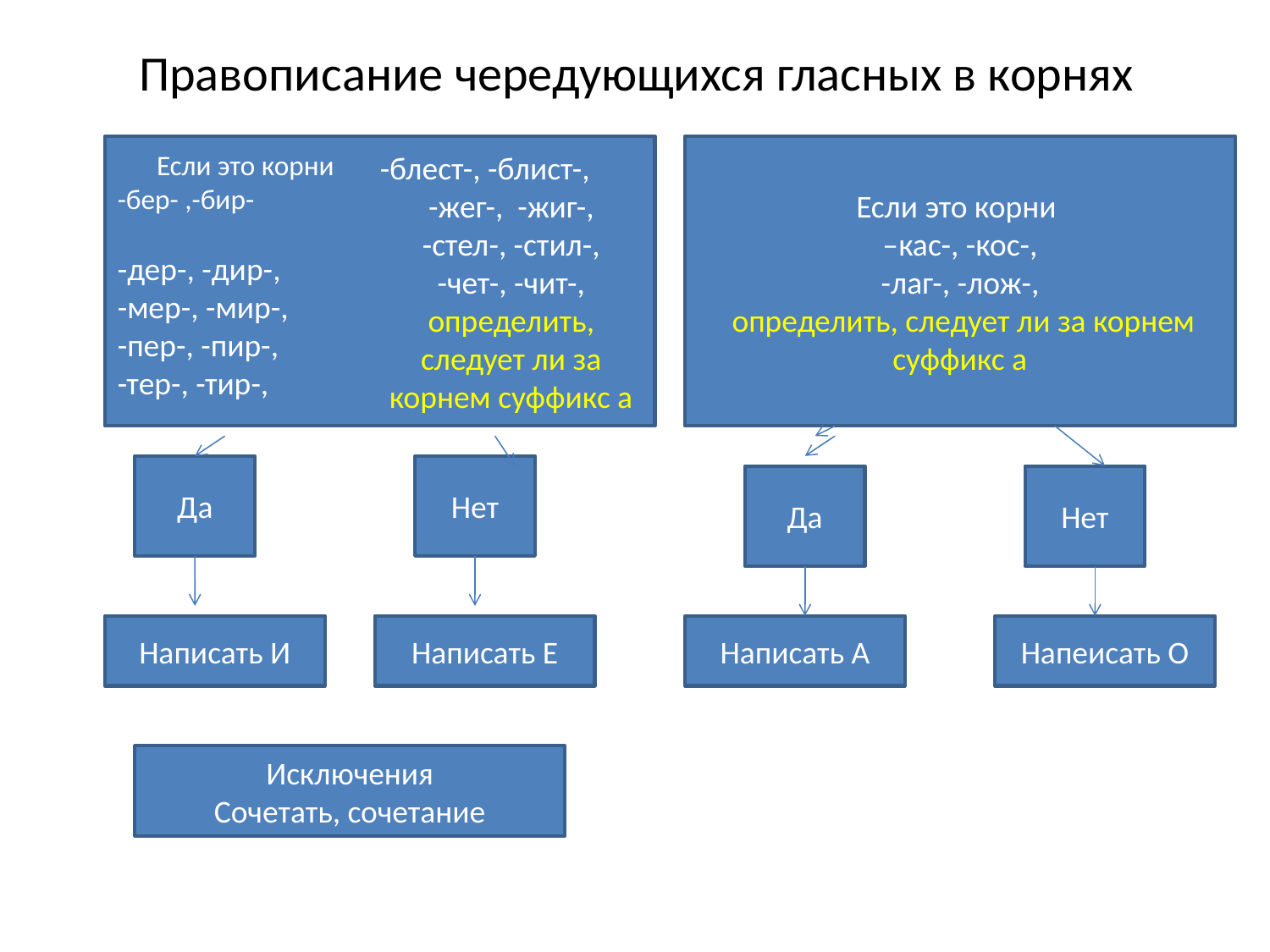

# Правописание чередующихся гласных в корнях

Если это корни
-бер- ,-бир-
-дер-, -дир-,
-мер-, -мир-,
-пер-, -пир-,
-тер-, -тир-,
-блест-, -блист-,
-жег-,  -жиг-,
-стел-, -стил-,
-чет-, -чит-,
определить, следует ли за корнем суффикс а
Если это корни
–кас-, -кос-,
-лаг-, -лож-,
 определить, следует ли за корнем суффикс а
Да
Нет
Да
Нет
Написать И
Написать Е
Написать А
Напеисать О
Исключения
Сочетать, сочетание